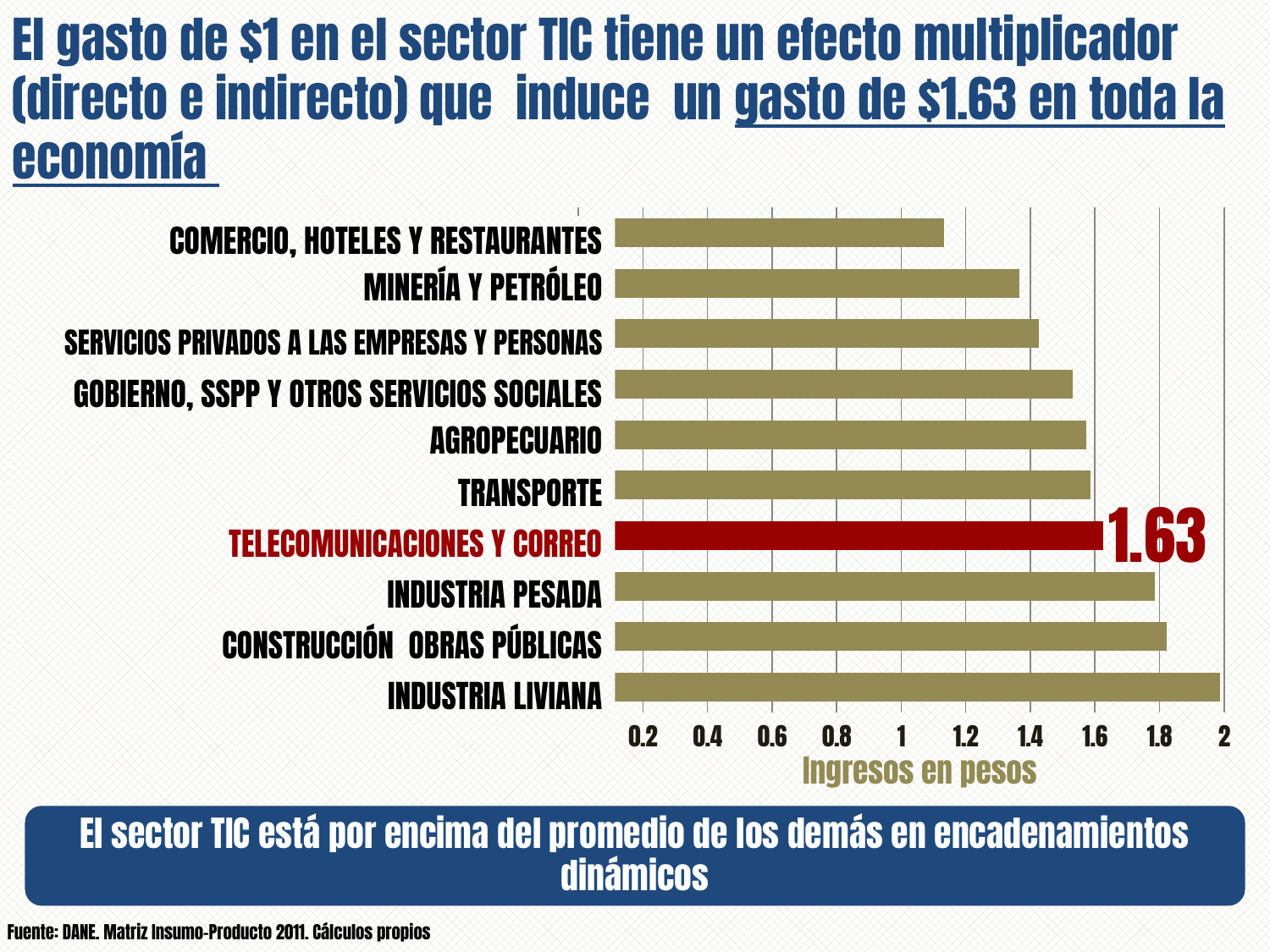

El gasto de $1 en el sector TIC tiene un efecto multiplicador (directo e indirecto) que  induce  un gasto de $1.63 en toda la economía

### Chart

| Category |  |
|---|---|
| INDUSTRIA LIVIANA | 1.9870505268024705 |
| CONSTRUCCION OBRAS PUBLICAS | 1.8221932652586879 |
| INDUSTRIA PESADA | 1.78600047499546 |
| TELECOMUNICACIONES Y CORREO | 1.6261978100593093 |
| TRANSPORTE | 1.585836252662475 |
| AGROPECUARIO | 1.5730019143153322 |
| GOBIERNO, SS.PP,Y OTROS SERVICIOS SOCIALES | 1.5312763240086071 |
| SERVICIOS PRIVADOS A LAS EMPRESAS Y PERSONAS | 1.4261766473921393 |
| MINERIA Y PETROLEO | 1.3648288376948277 |
| COMERCIO, HOTELES Y RESTAURANTES | 1.1317252789388177 |
COMERCIO, HOTELES Y RESTAURANTES

MINERÍA Y PETRÓLEO

SERVICIOS PRIVADOS A LAS EMPRESAS Y PERSONAS

GOBIERNO, SSPP Y OTROS SERVICIOS SOCIALES

AGROPECUARIO

TRANSPORTE

TELECOMUNICACIONES Y CORREO

INDUSTRIA PESADA

CONSTRUCCIÓN  OBRAS PÚBLICAS

INDUSTRIA LIVIANA

Ingresos en pesos
El sector TIC está por encima del promedio de los demás en encadenamientos dinámicos
Fuente: DANE. Matriz Insumo-Producto 2011. Cálculos propios